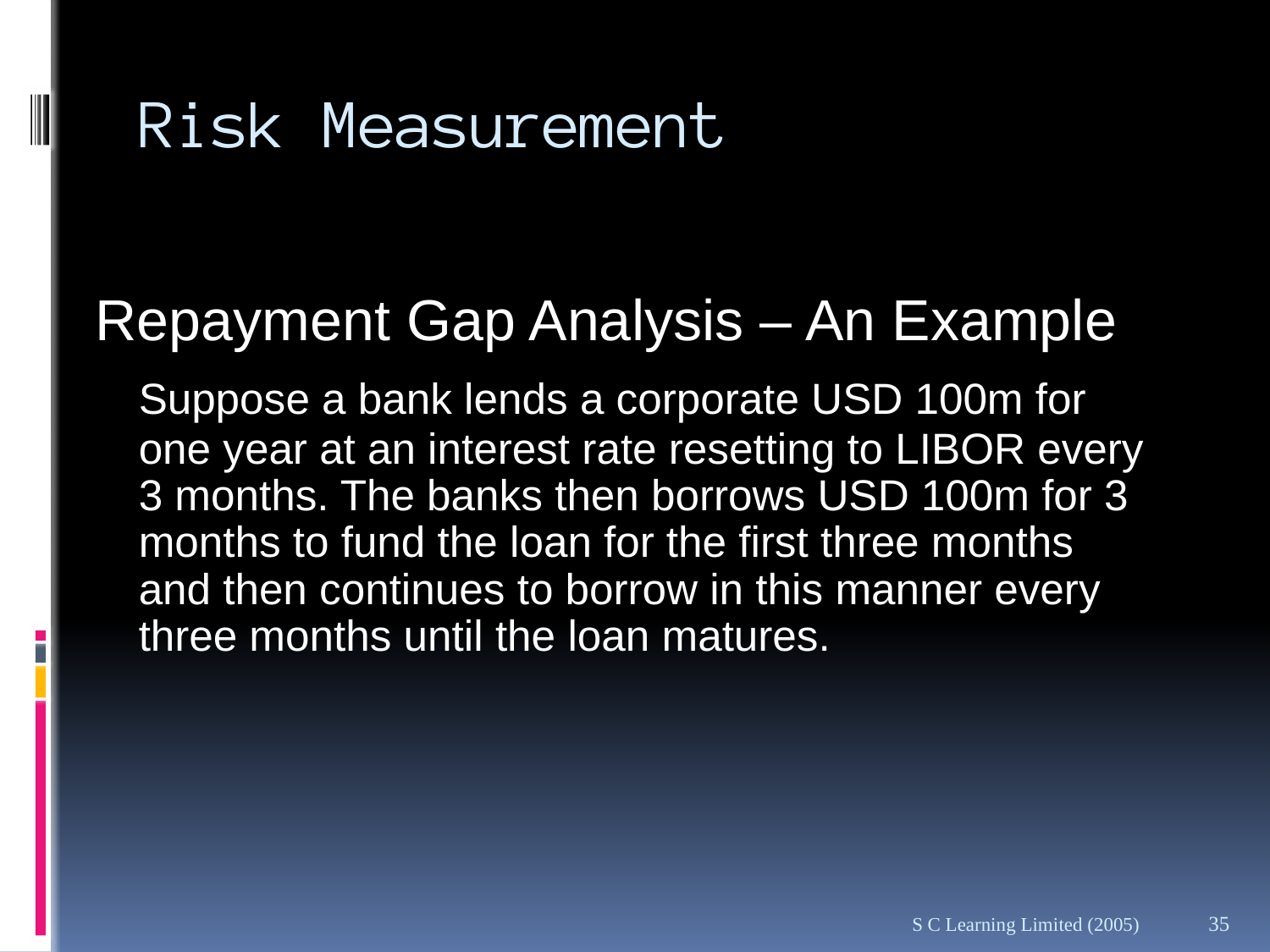

# Risk Measurement
Repayment Gap Analysis – An Example
	Suppose a bank lends a corporate USD 100m for one year at an interest rate resetting to LIBOR every 3 months. The banks then borrows USD 100m for 3 months to fund the loan for the first three months and then continues to borrow in this manner every three months until the loan matures.
S C Learning Limited (2005)
35